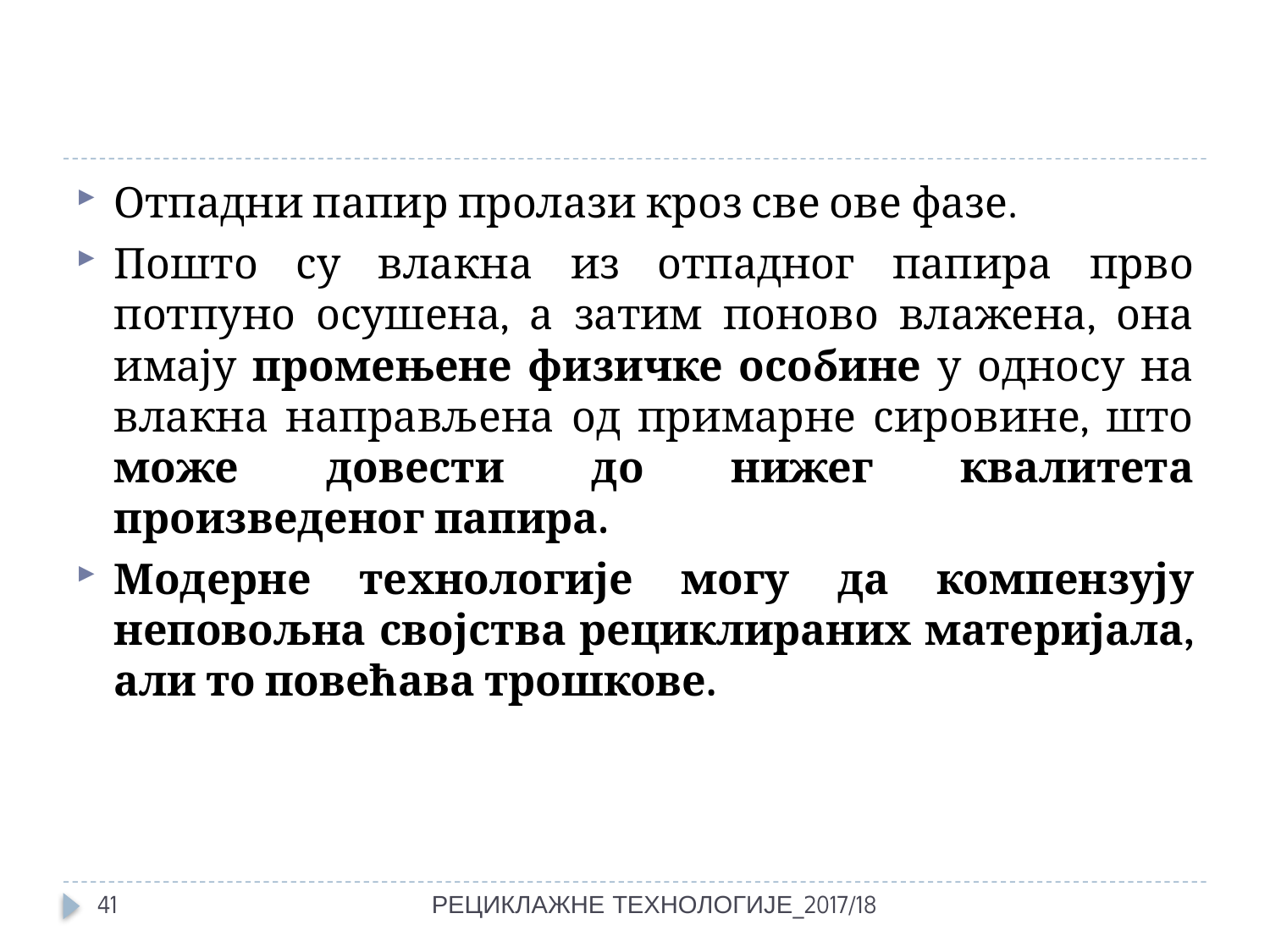

#
Отпадни папир пролази кроз све ове фазе.
Пошто су влакна из отпадног папира прво потпуно осушена, а затим поново влажена, она имају промењене физичке особине у односу на влакна направљена од примарне сировине, што може довести до нижег квалитета произведеног папира.
Модерне технологије могу да компензују неповољна својства рециклираних материјала, али то повећава трошкове.
41
РЕЦИКЛАЖНЕ ТЕХНОЛОГИЈЕ_2017/18